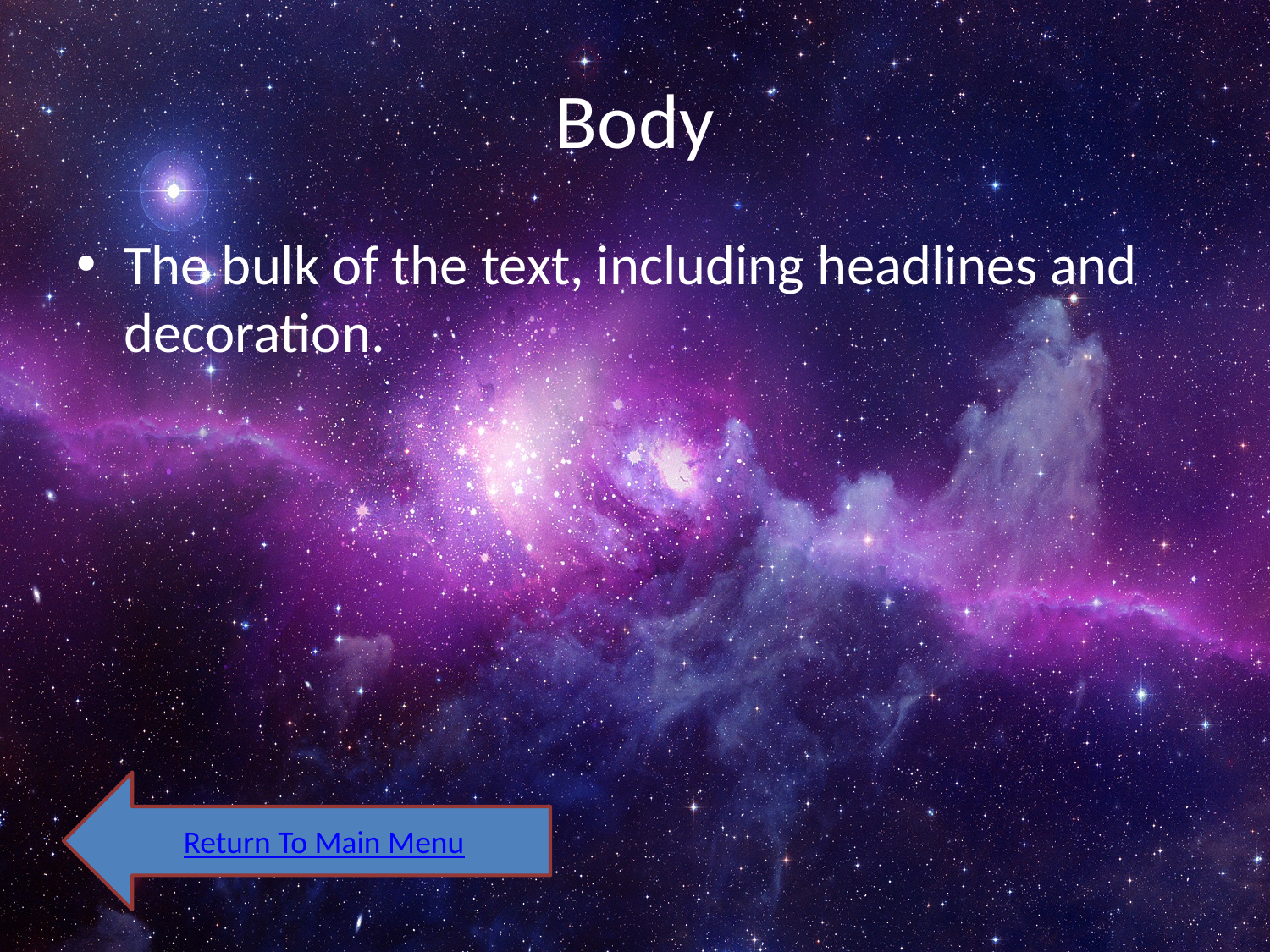

# Body
The bulk of the text, including headlines and decoration.
Return To Main Menu